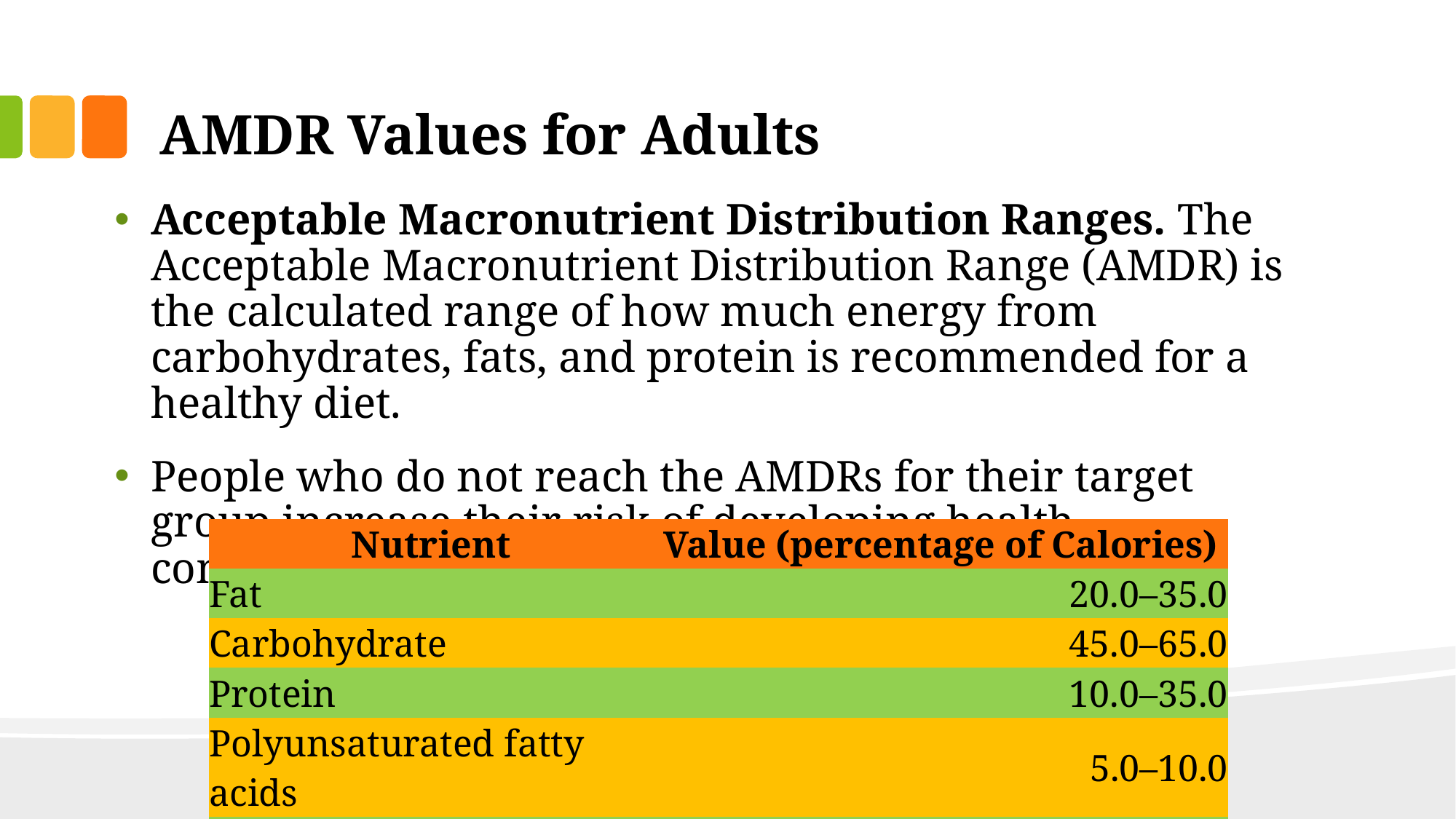

# AMDR Values for Adults
Acceptable Macronutrient Distribution Ranges. The Acceptable Macronutrient Distribution Range (AMDR) is the calculated range of how much energy from carbohydrates, fats, and protein is recommended for a healthy diet.
People who do not reach the AMDRs for their target group increase their risk of developing health complications.

| Nutrient | Value (percentage of Calories) |
| --- | --- |
| Fat | 20.0–35.0 |
| Carbohydrate | 45.0–65.0 |
| Protein | 10.0–35.0 |
| Polyunsaturated fatty acids | 5.0–10.0 |
| Linolenic acid | 0.6–1.2 |